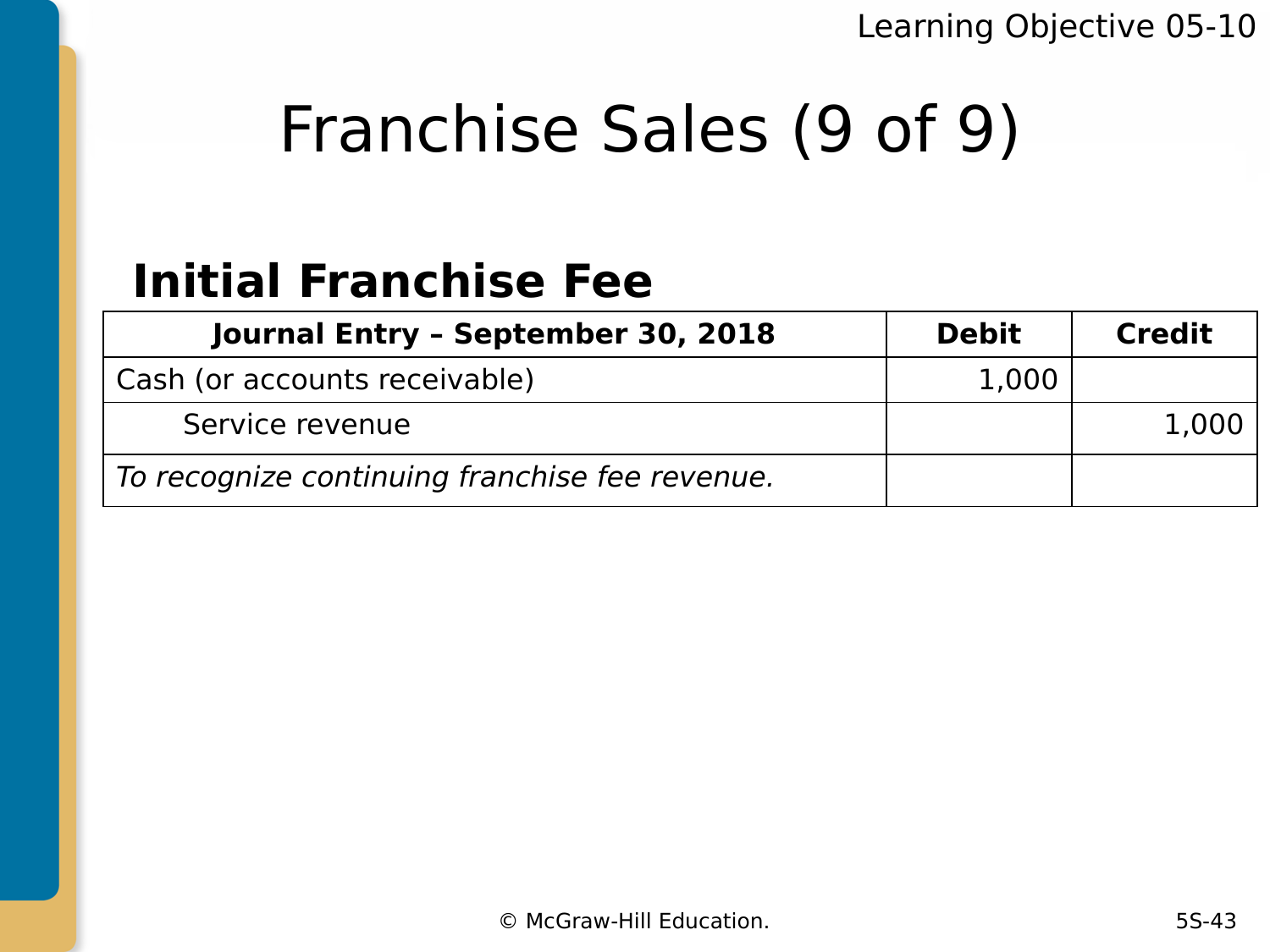

Learning Objective 05-10
# Franchise Sales (9 of 9)
Initial Franchise Fee
| Journal Entry – September 30, 2018 | Debit | Credit |
| --- | --- | --- |
| Cash (or accounts receivable) | 1,000 |  |
| Service revenue |  | 1,000 |
| To recognize continuing franchise fee revenue. |  |  |